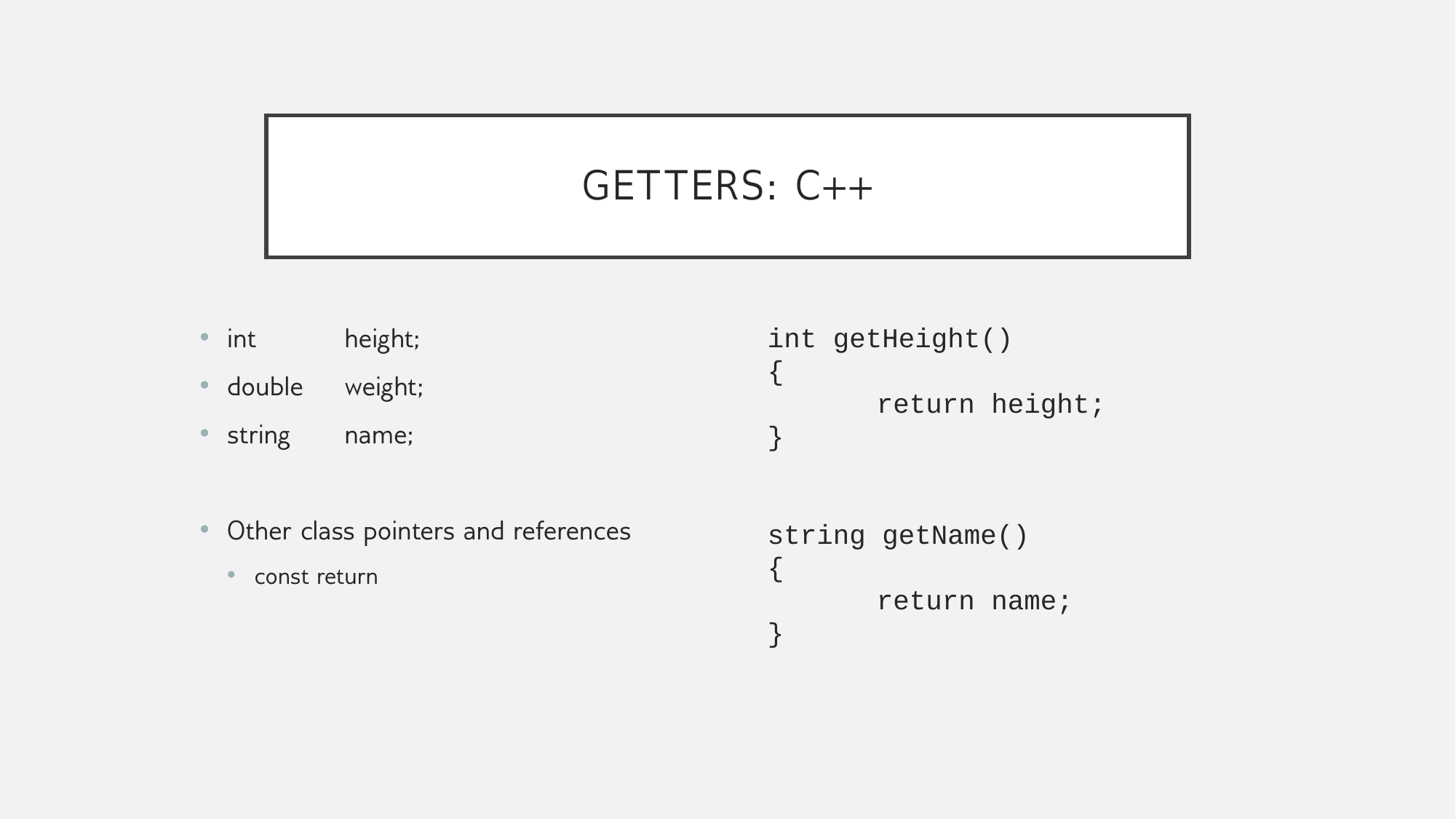

# Getters: C++
int	 height;
double	 weight;
string	 name;

Other class pointers and references
const return
int getHeight()
{
	return height;
}

string getName()
{
	return name;
}